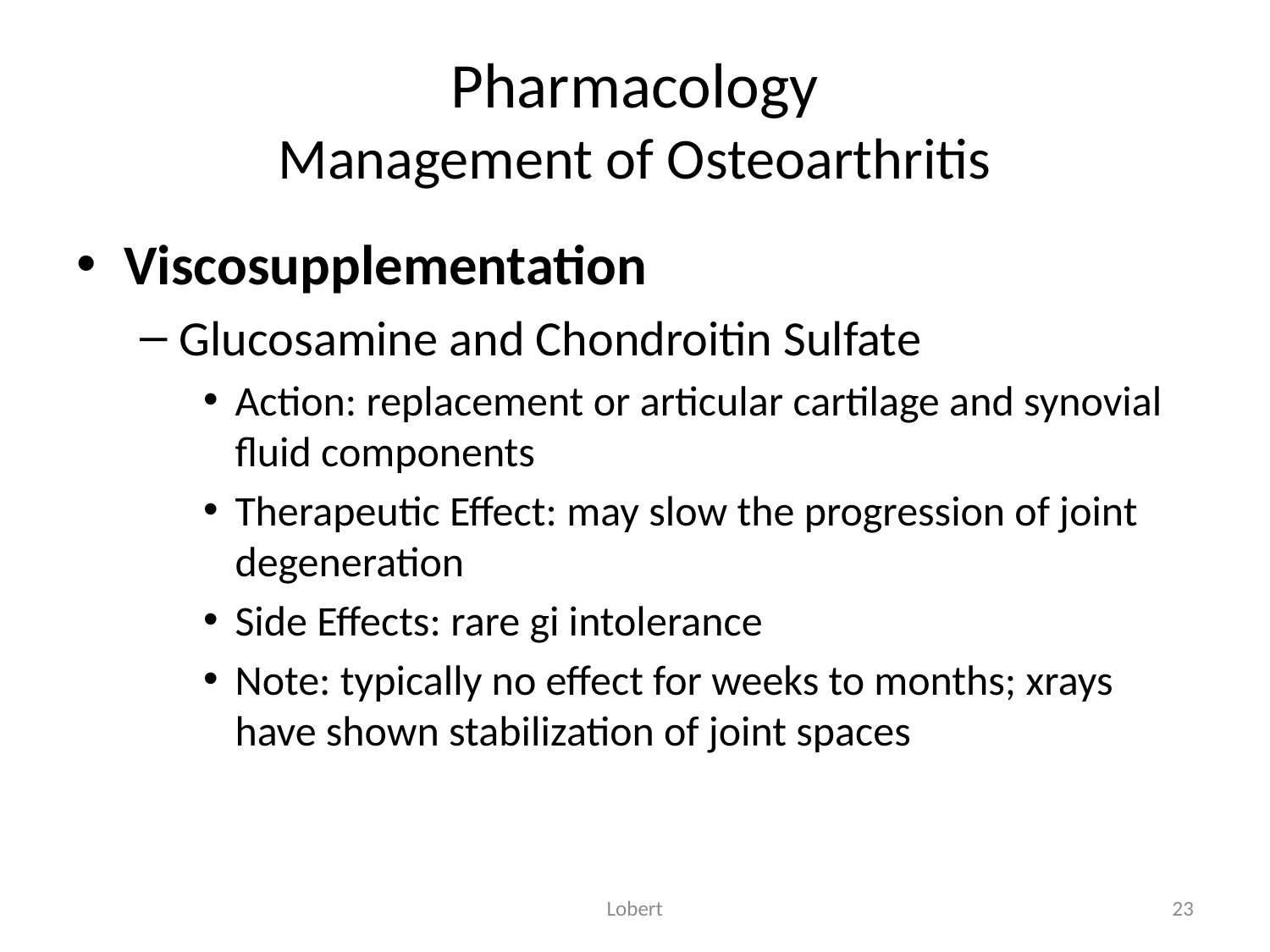

# Pharmacology Management of Osteoarthritis
Viscosupplementation
Glucosamine and Chondroitin Sulfate
Action: replacement or articular cartilage and synovial fluid components
Therapeutic Effect: may slow the progression of joint degeneration
Side Effects: rare gi intolerance
Note: typically no effect for weeks to months; xrays have shown stabilization of joint spaces
Lobert
23